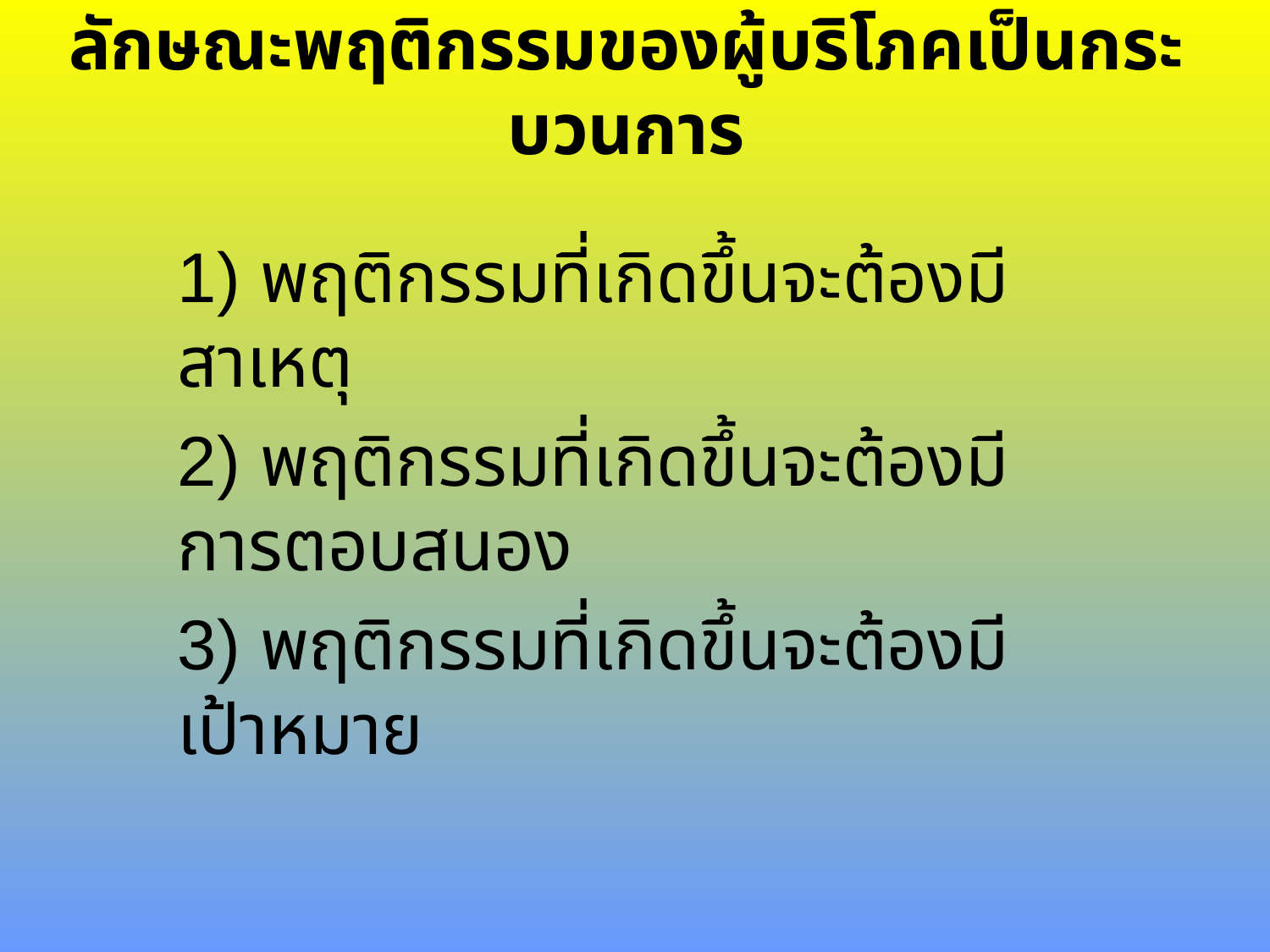

# ลักษณะพฤติกรรมของผู้บริโภคเป็นกระบวนการ
1) พฤติกรรมที่เกิดขึ้นจะต้องมีสาเหตุ
2) พฤติกรรมที่เกิดขึ้นจะต้องมีการตอบสนอง
3) พฤติกรรมที่เกิดขึ้นจะต้องมีเป้าหมาย